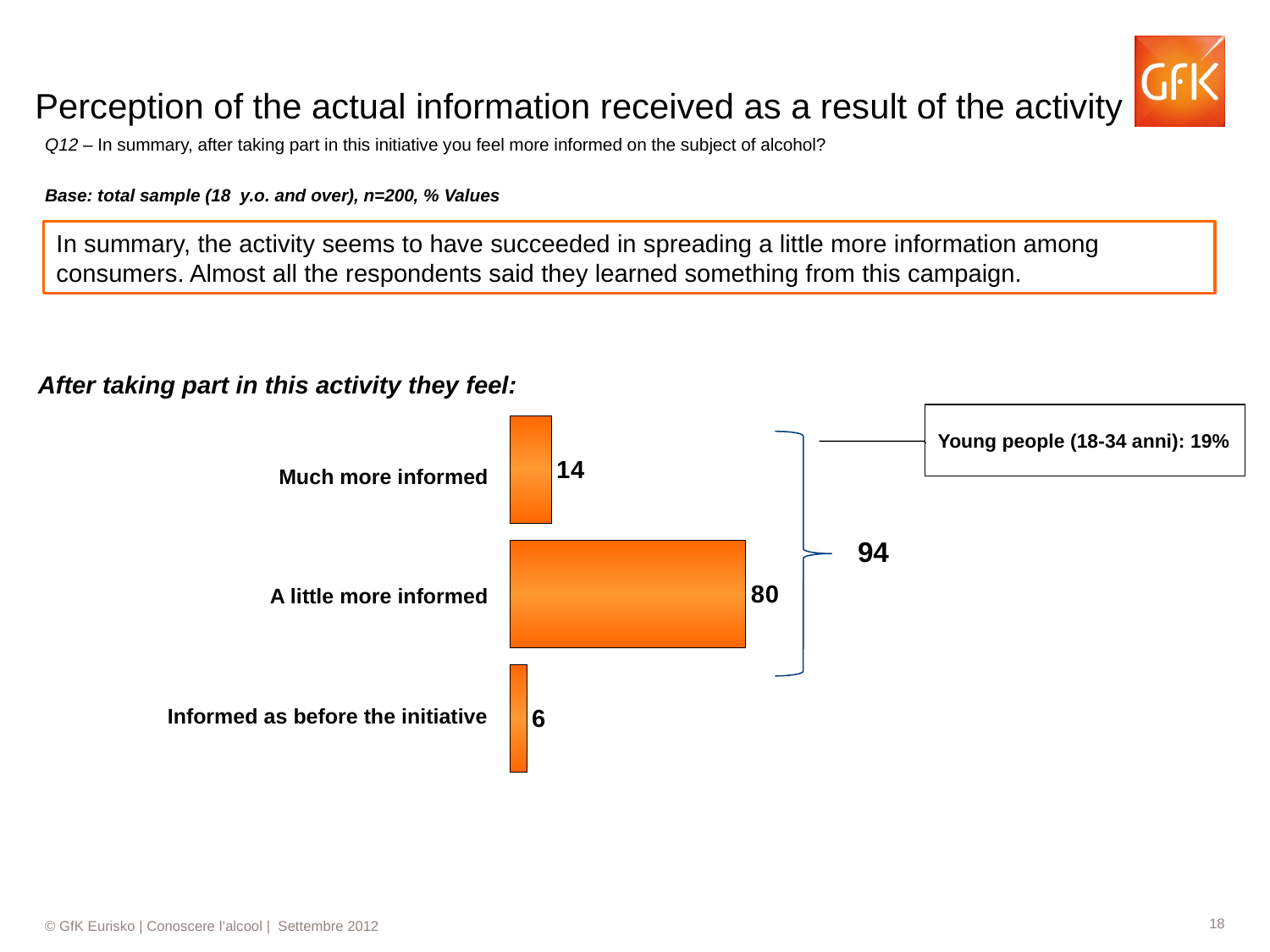

# Perception of the actual information received as a result of the activity
Q12 – In summary, after taking part in this initiative you feel more informed on the subject of alcohol?
Base: total sample (18  y.o. and over), n=200, % Values
In summary, the activity seems to have succeeded in spreading a little more information among consumers. Almost all the respondents said they learned something from this campaign.
After taking part in this activity they feel:

### Chart

| Category | Colonna1 |
|---|---|
| MOLTO PIU' INFORMATO | 14.1 |
| UN PO' INFORMATO | 80.2 |
| INFORMATO COME PRIMA | 5.8 |
Young people (18-34 anni): 19%
| Much more informed |
| --- |
| A little more informed |
| Informed as before the initiative |

94